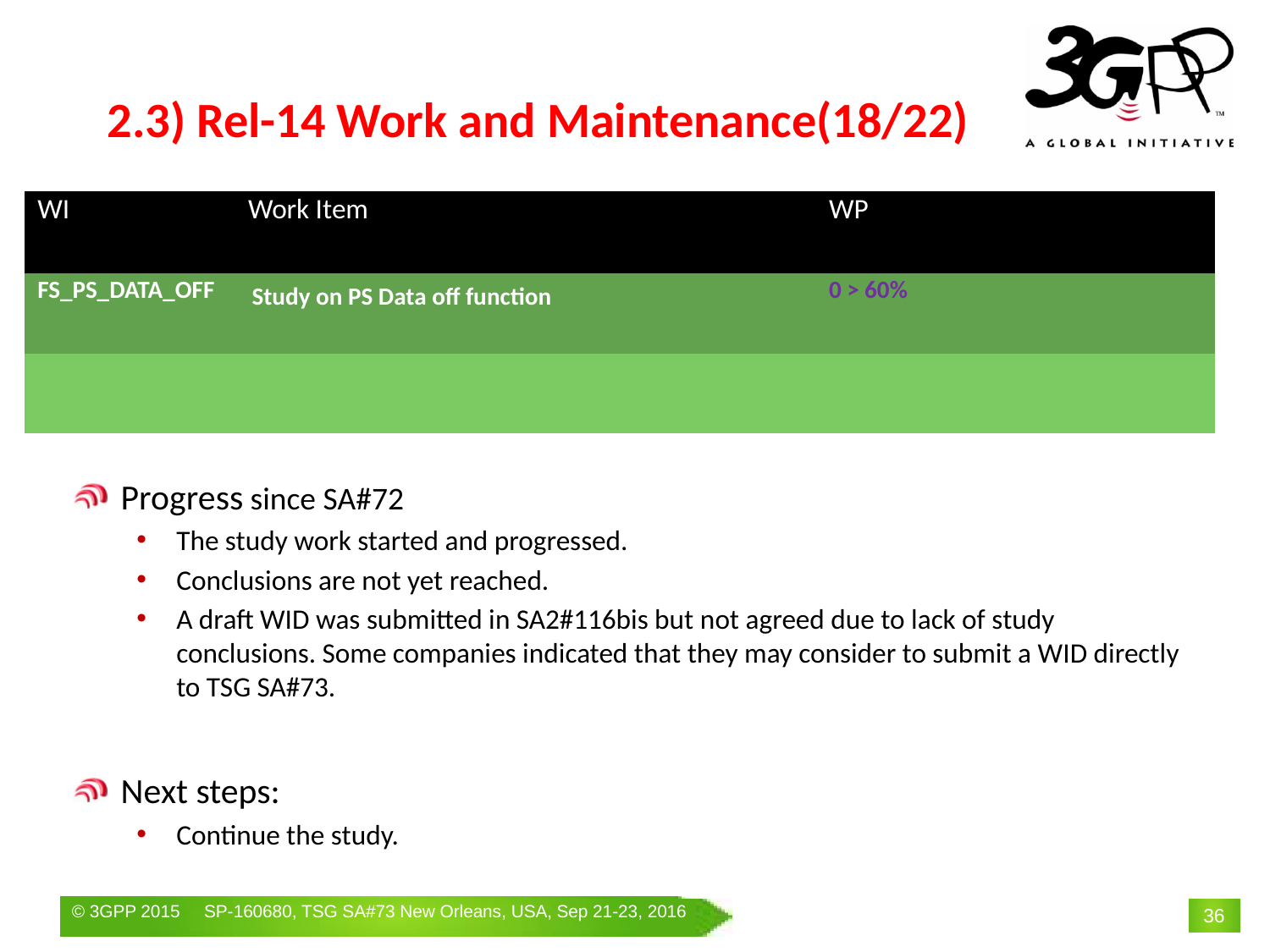

# 2.3) Rel-14 Work and Maintenance(18/22)
| WI | Work Item | WP |  |  |
| --- | --- | --- | --- | --- |
| FS\_PS\_DATA\_OFF | Study on PS Data off function | 0 > 60% |  |  |
|  |  |  |  |  |
Progress since SA#72
The study work started and progressed.
Conclusions are not yet reached.
A draft WID was submitted in SA2#116bis but not agreed due to lack of study conclusions. Some companies indicated that they may consider to submit a WID directly to TSG SA#73.

Next steps:
Continue the study.